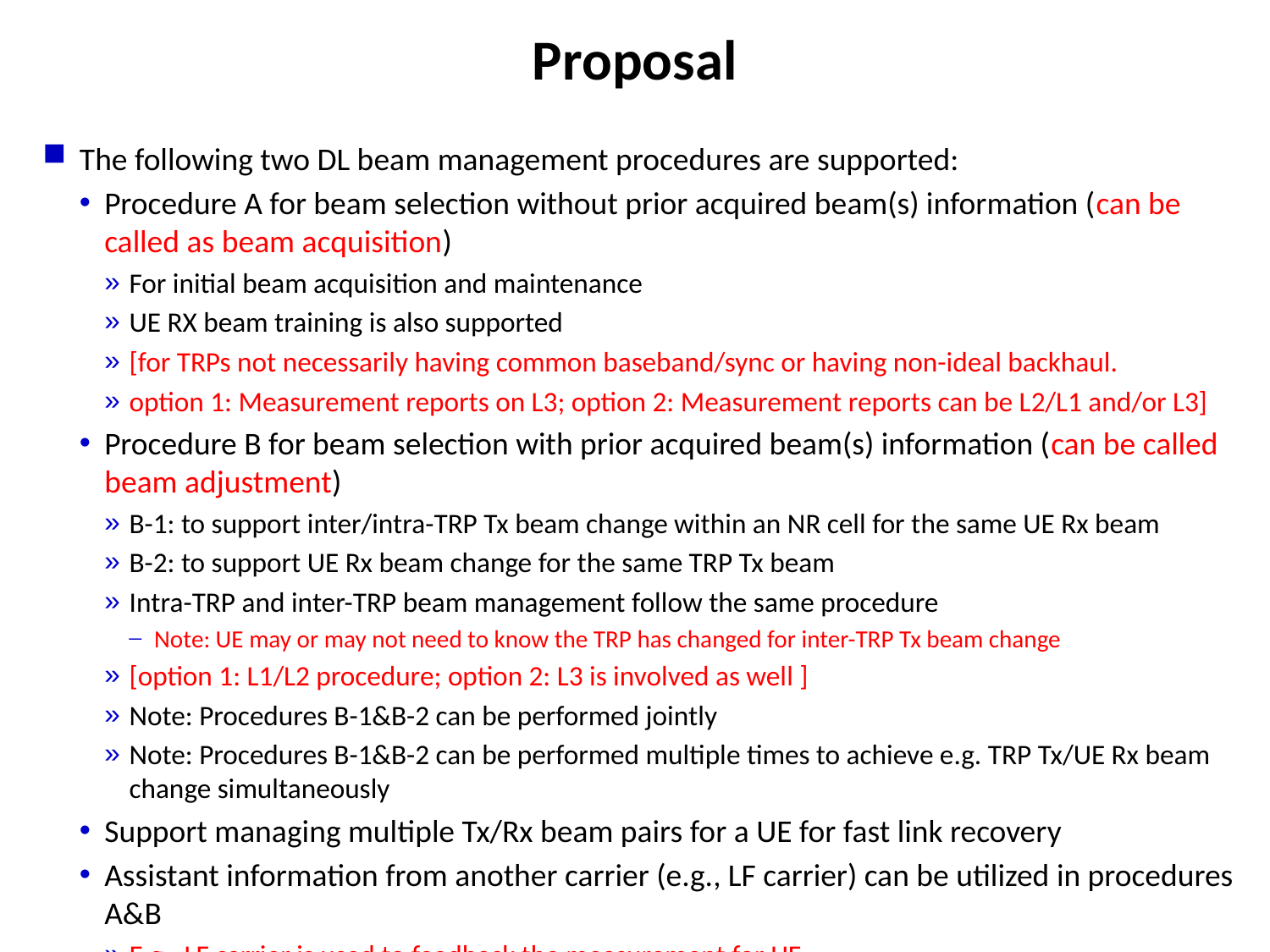

# Proposal
The following two DL beam management procedures are supported:
Procedure A for beam selection without prior acquired beam(s) information (can be called as beam acquisition)
For initial beam acquisition and maintenance
UE RX beam training is also supported
[for TRPs not necessarily having common baseband/sync or having non-ideal backhaul.
option 1: Measurement reports on L3; option 2: Measurement reports can be L2/L1 and/or L3]
Procedure B for beam selection with prior acquired beam(s) information (can be called beam adjustment)
B-1: to support inter/intra-TRP Tx beam change within an NR cell for the same UE Rx beam
B-2: to support UE Rx beam change for the same TRP Tx beam
Intra-TRP and inter-TRP beam management follow the same procedure
Note: UE may or may not need to know the TRP has changed for inter-TRP Tx beam change
[option 1: L1/L2 procedure; option 2: L3 is involved as well ]
Note: Procedures B-1&B-2 can be performed jointly
Note: Procedures B-1&B-2 can be performed multiple times to achieve e.g. TRP Tx/UE Rx beam change simultaneously
Support managing multiple Tx/Rx beam pairs for a UE for fast link recovery
Assistant information from another carrier (e.g., LF carrier) can be utilized in procedures A&B
E.g.. LF carrier is used to feedback the measurement for HF